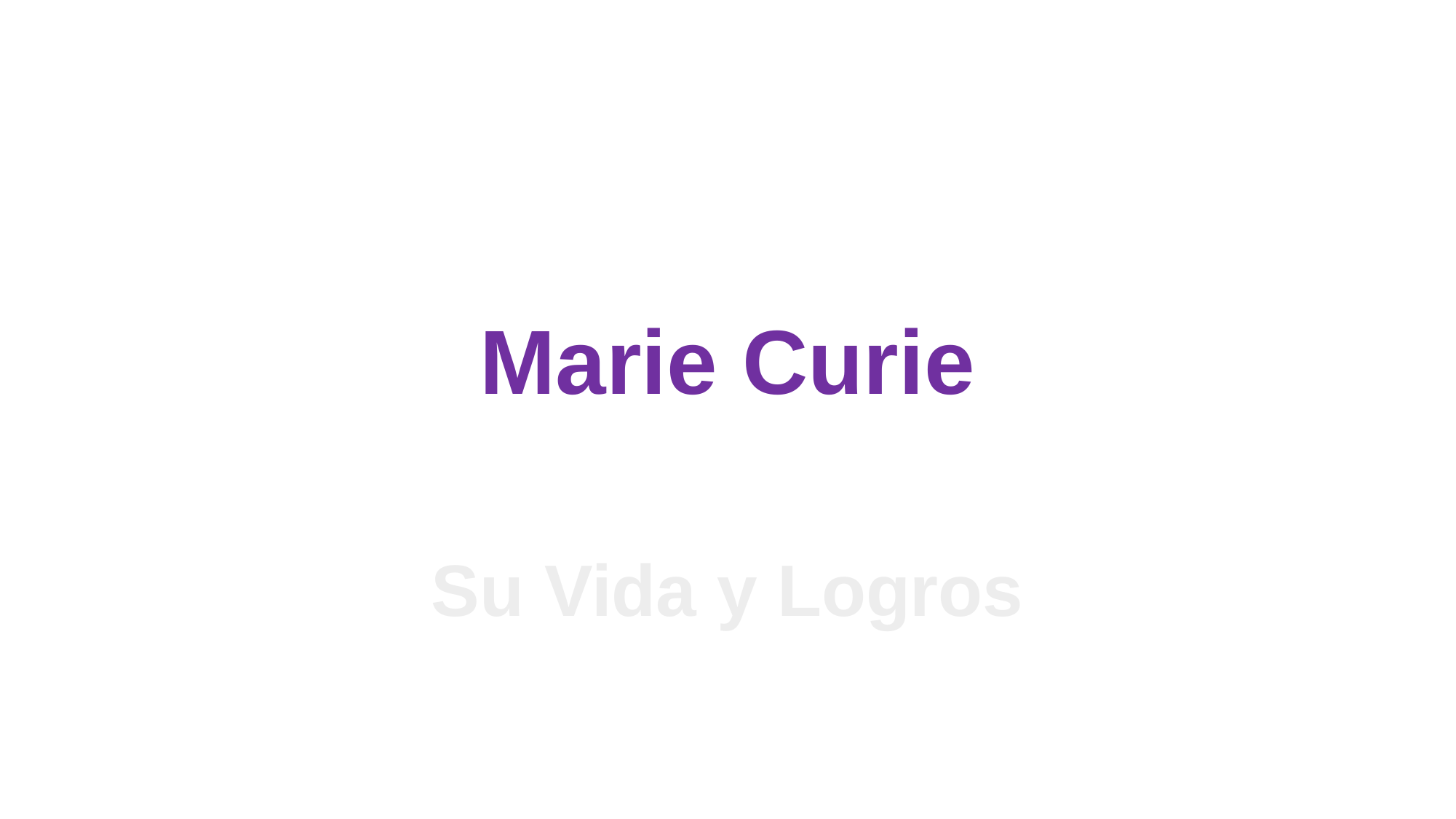

# Marie Curie
Su Vida y Logros